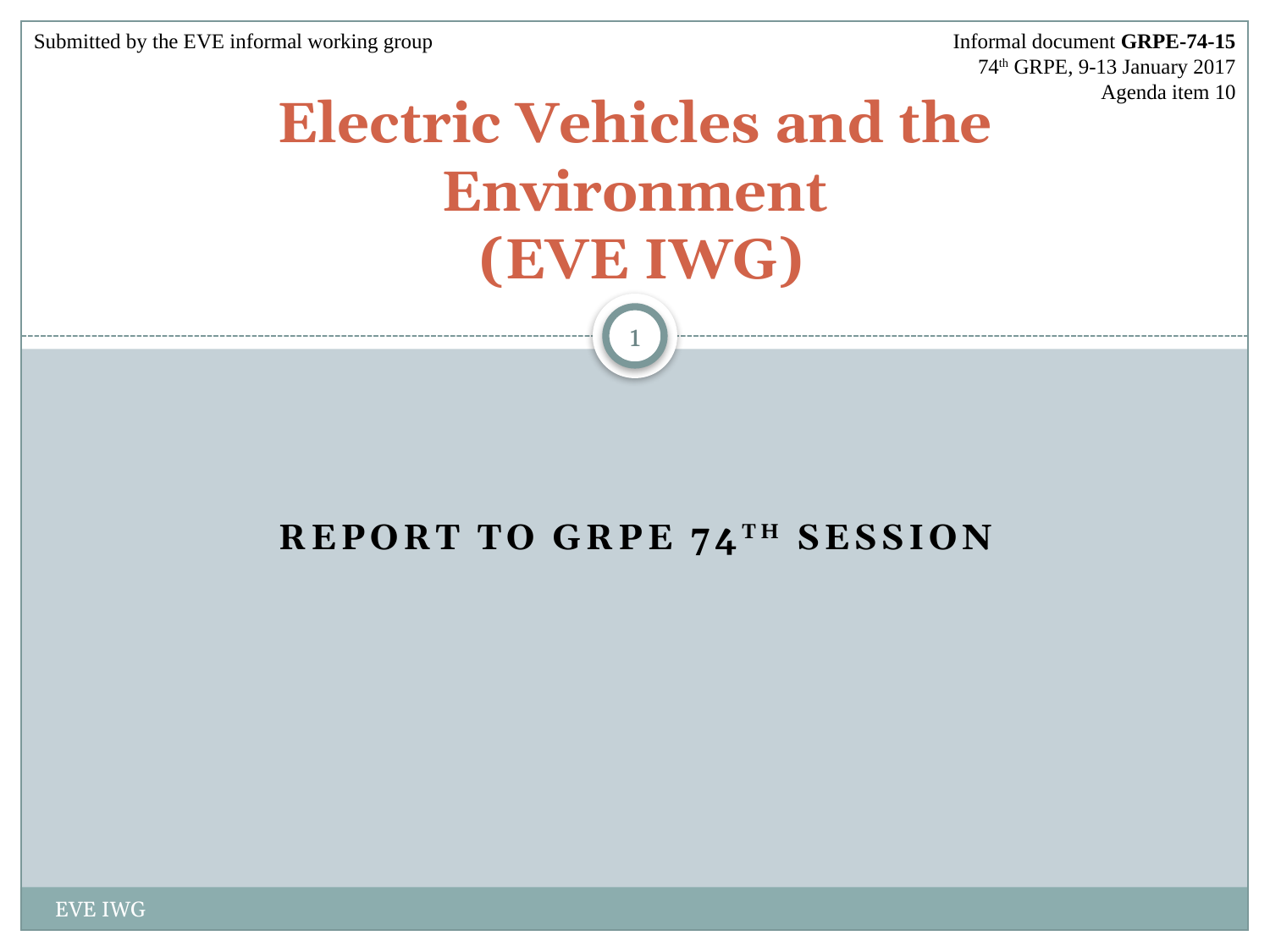

Submitted by the EVE informal working group
Informal document GRPE-74-15
74th GRPE, 9-13 January 2017
Agenda item 10
# Electric Vehicles and the Environment (EVE IWG)
1
Report to GRPE 74th Session
EVE IWG